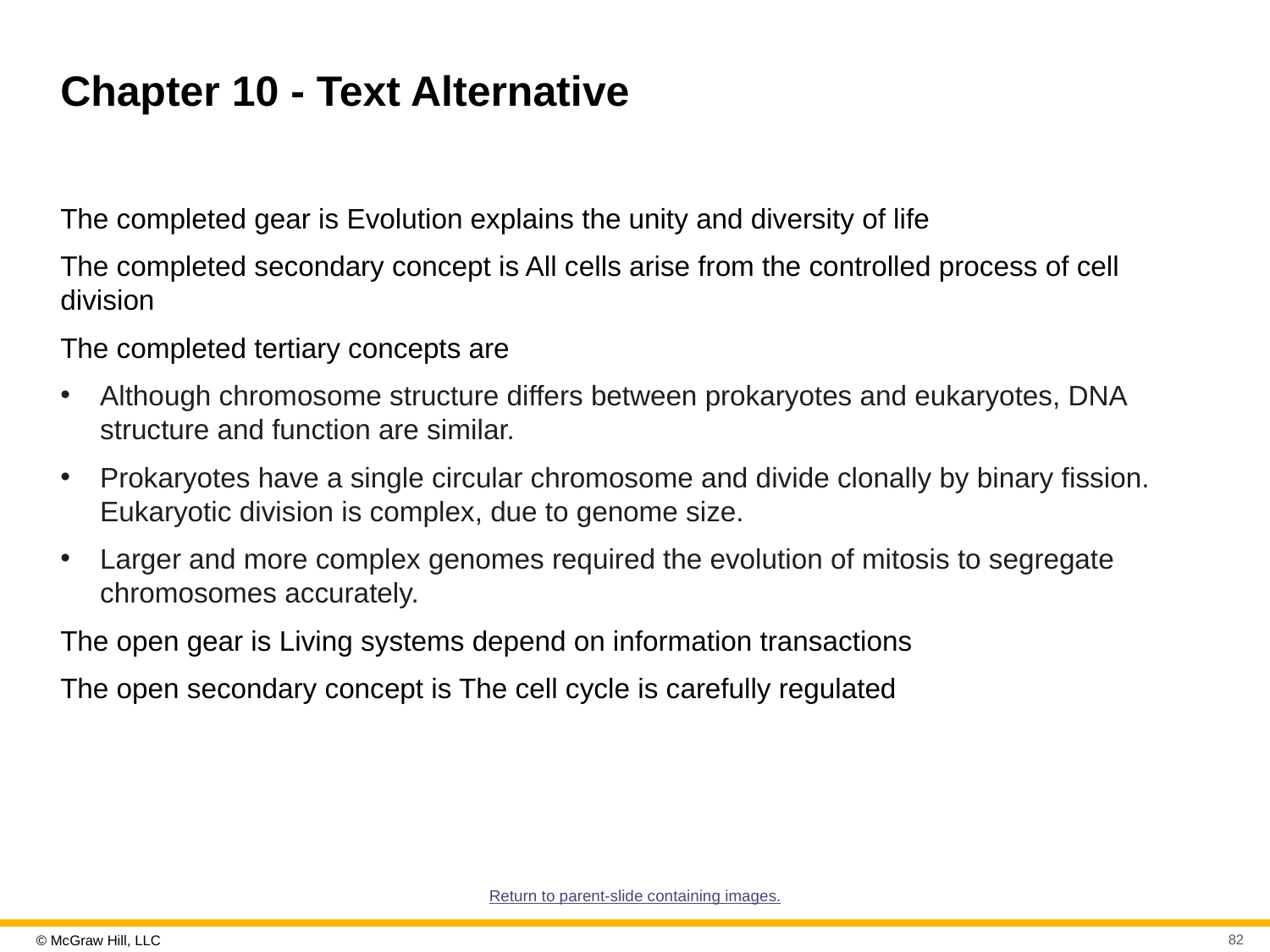

# Chapter 10 - Text Alternative
The completed gear is Evolution explains the unity and diversity of life
The completed secondary concept is All cells arise from the controlled process of cell division
The completed tertiary concepts are
Although chromosome structure differs between prokaryotes and eukaryotes, DNA structure and function are similar.
Prokaryotes have a single circular chromosome and divide clonally by binary fission. Eukaryotic division is complex, due to genome size.
Larger and more complex genomes required the evolution of mitosis to segregate chromosomes accurately.
The open gear is Living systems depend on information transactions
The open secondary concept is The cell cycle is carefully regulated
Return to parent-slide containing images.
82